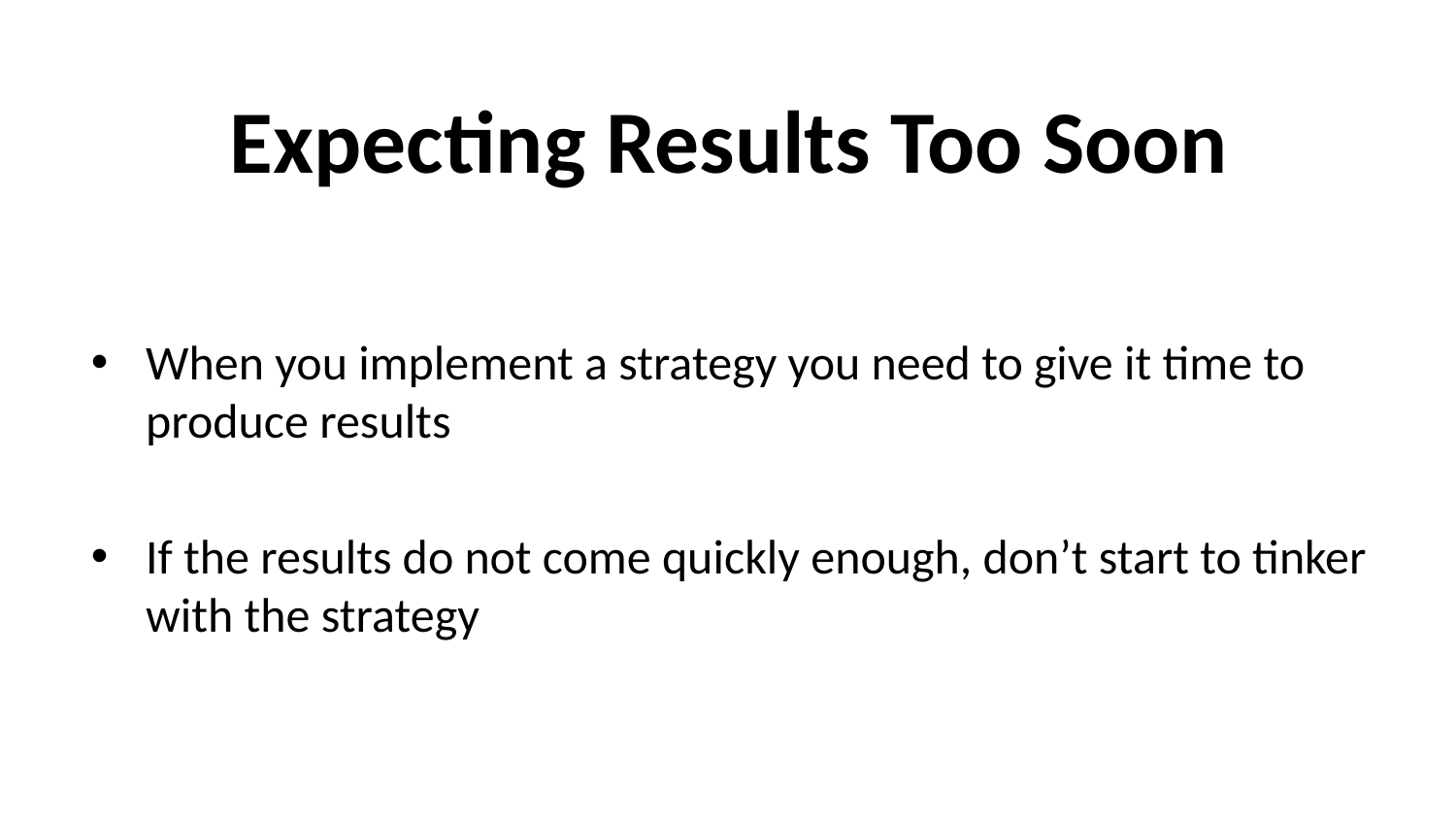

# Expecting Results Too Soon
When you implement a strategy you need to give it time to produce results

If the results do not come quickly enough, don’t start to tinker with the strategy